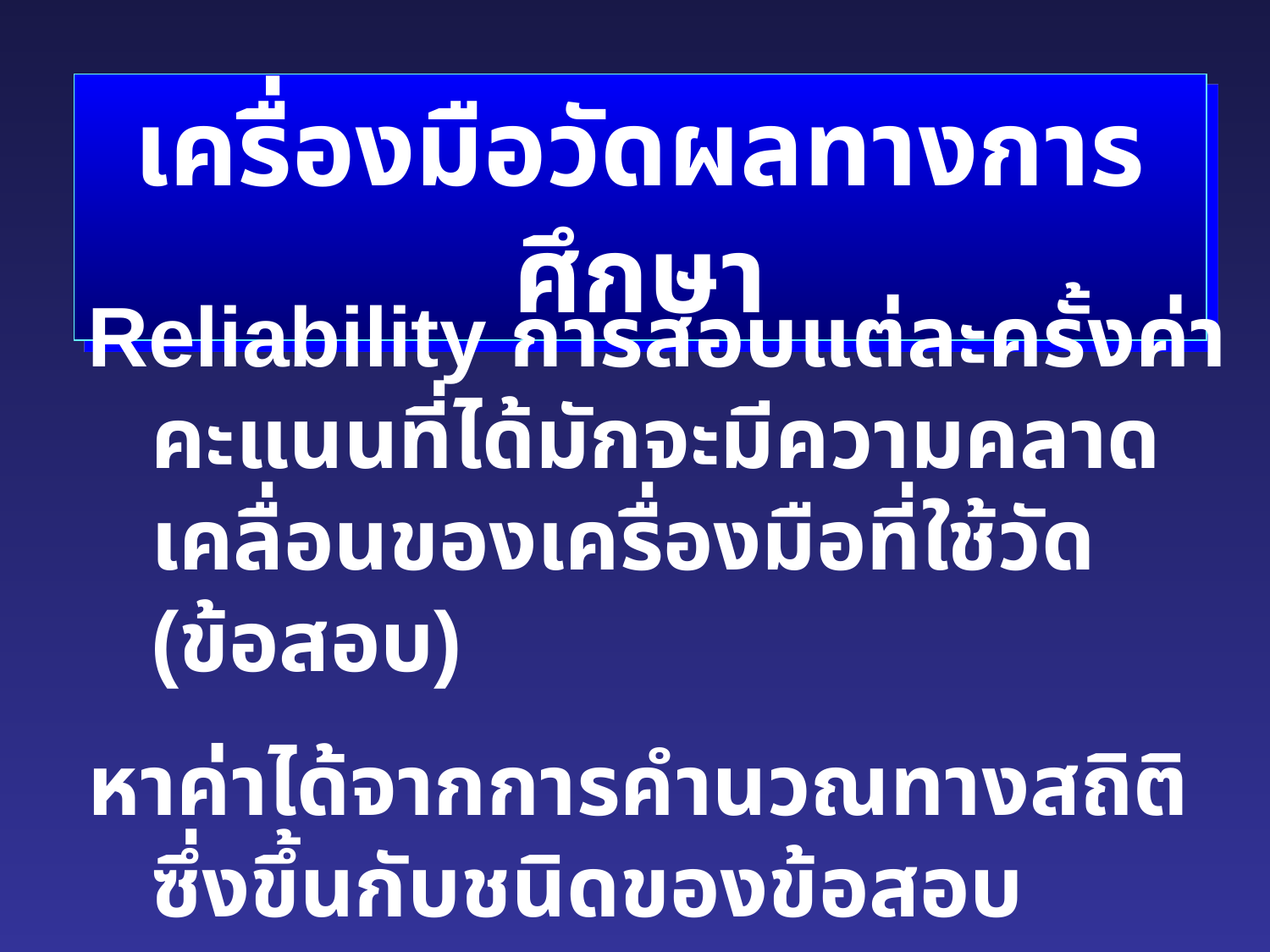

เครื่องมือวัดผลทางการศึกษา
Reliability การสอบแต่ละครั้งค่าคะแนนที่ได้มักจะมีความคลาดเคลื่อนของเครื่องมือที่ใช้วัด (ข้อสอบ)
หาค่าได้จากการคำนวณทางสถิติ ซึ่งขึ้นกับชนิดของข้อสอบ